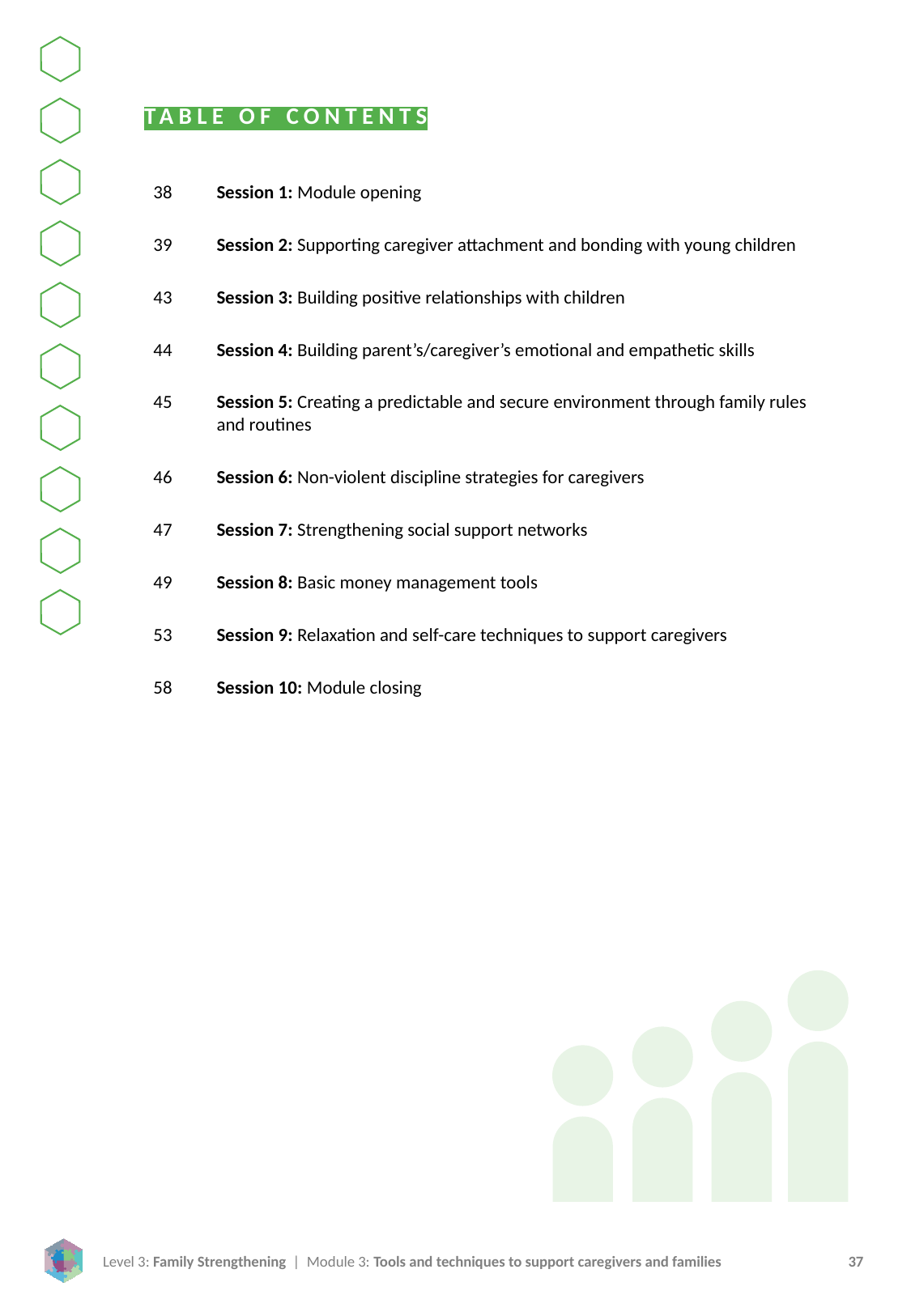

TABLE OF CONTENTS

38
39
43
44
45
46
47
49
53
58
Session 1: Module opening
Session 2: Supporting caregiver attachment and bonding with young children
Session 3: Building positive relationships with children
Session 4: Building parent’s/caregiver’s emotional and empathetic skills
Session 5: Creating a predictable and secure environment through family rules and routines
Session 6: Non-violent discipline strategies for caregivers
Session 7: Strengthening social support networks
Session 8: Basic money management tools
Session 9: Relaxation and self-care techniques to support caregivers
Session 10: Module closing